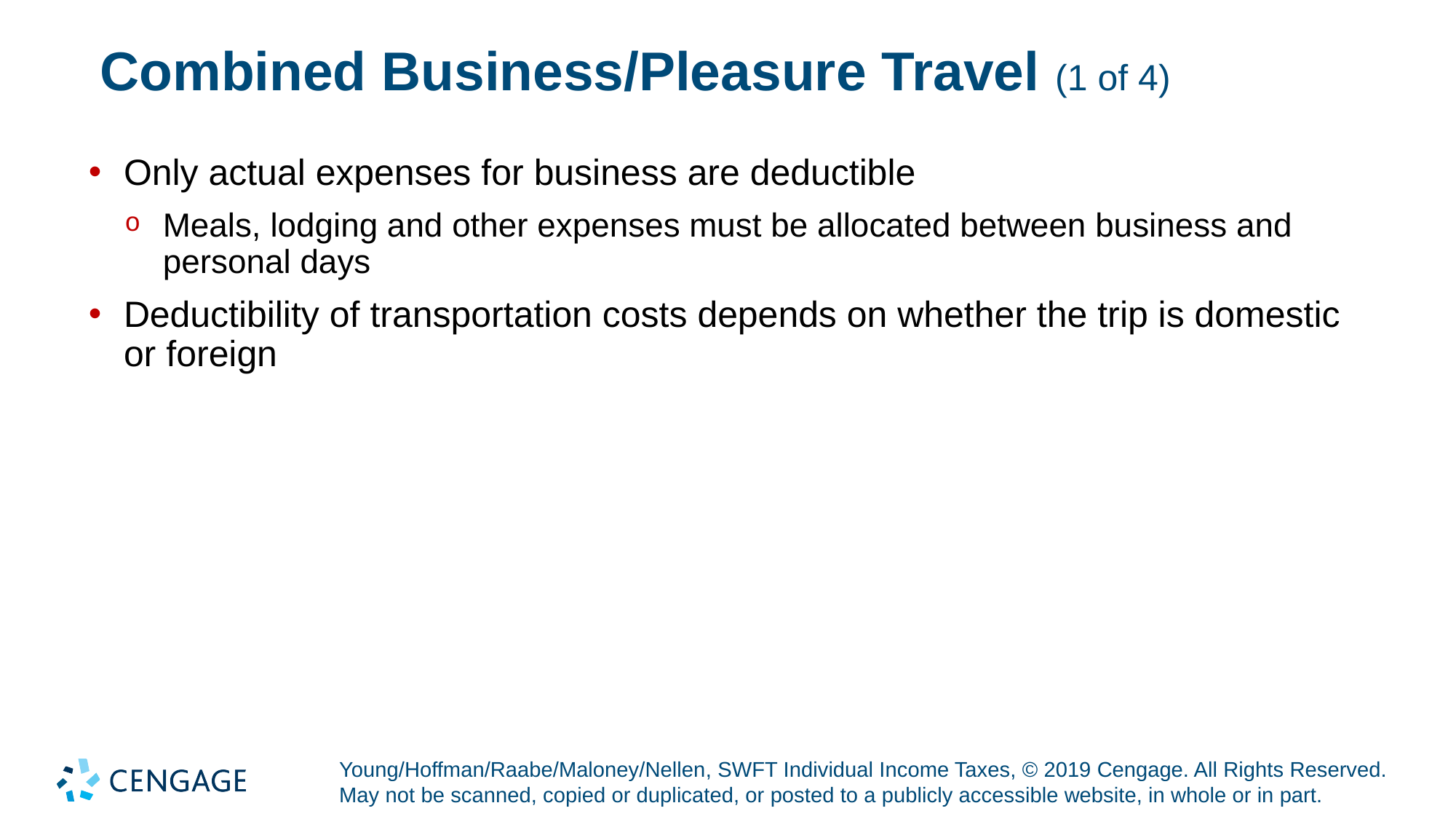

# Combined Business/Pleasure Travel (1 of 4)
Only actual expenses for business are deductible
Meals, lodging and other expenses must be allocated between business and personal days
Deductibility of transportation costs depends on whether the trip is domestic or foreign